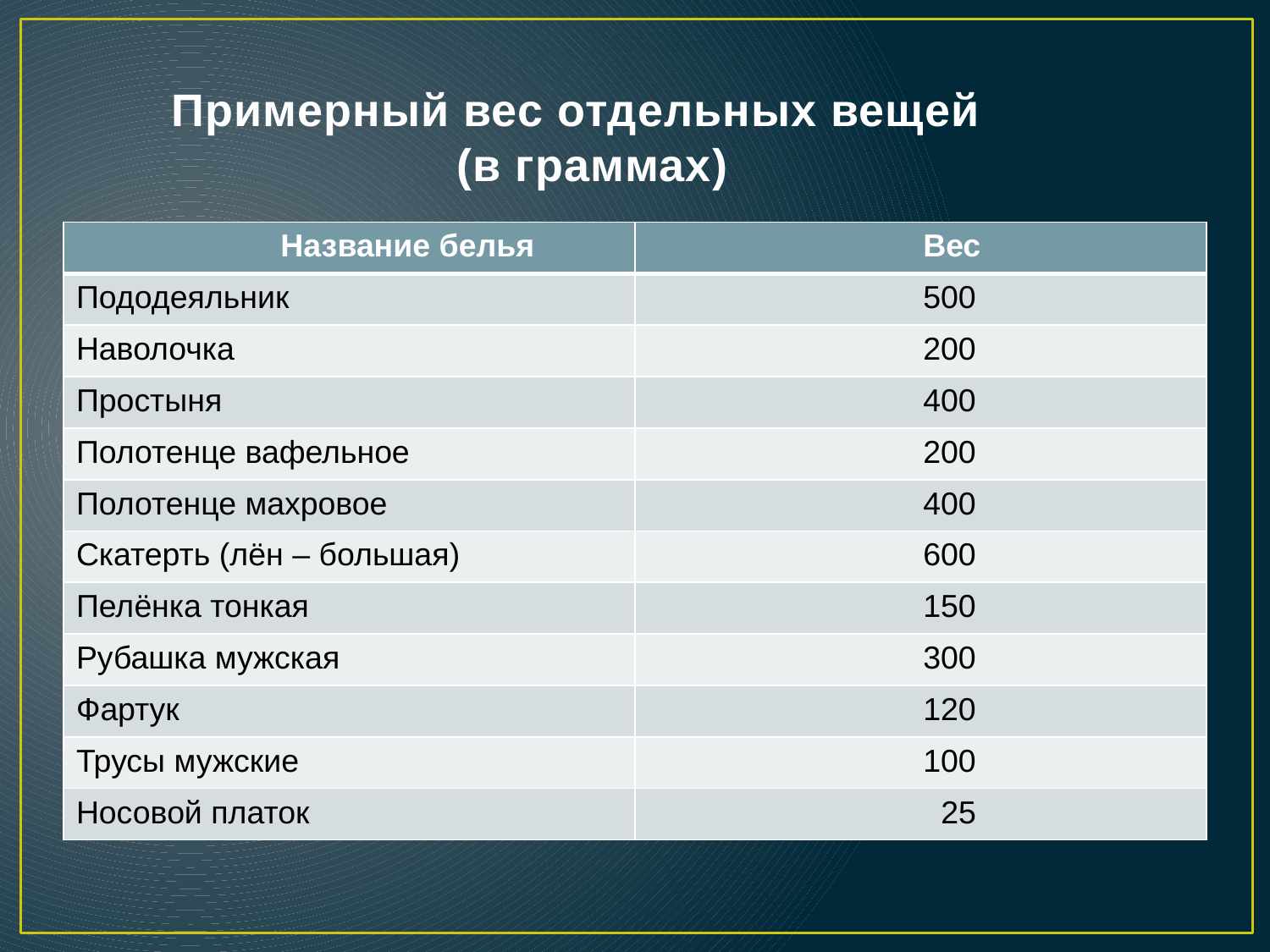

# Примерный вес отдельных вещей (в граммах)
| Название белья | Вес |
| --- | --- |
| Пододеяльник | 500 |
| Наволочка | 200 |
| Простыня | 400 |
| Полотенце вафельное | 200 |
| Полотенце махровое | 400 |
| Скатерть (лён – большая) | 600 |
| Пелёнка тонкая | 150 |
| Рубашка мужская | 300 |
| Фартук | 120 |
| Трусы мужские | 100 |
| Носовой платок | 25 |